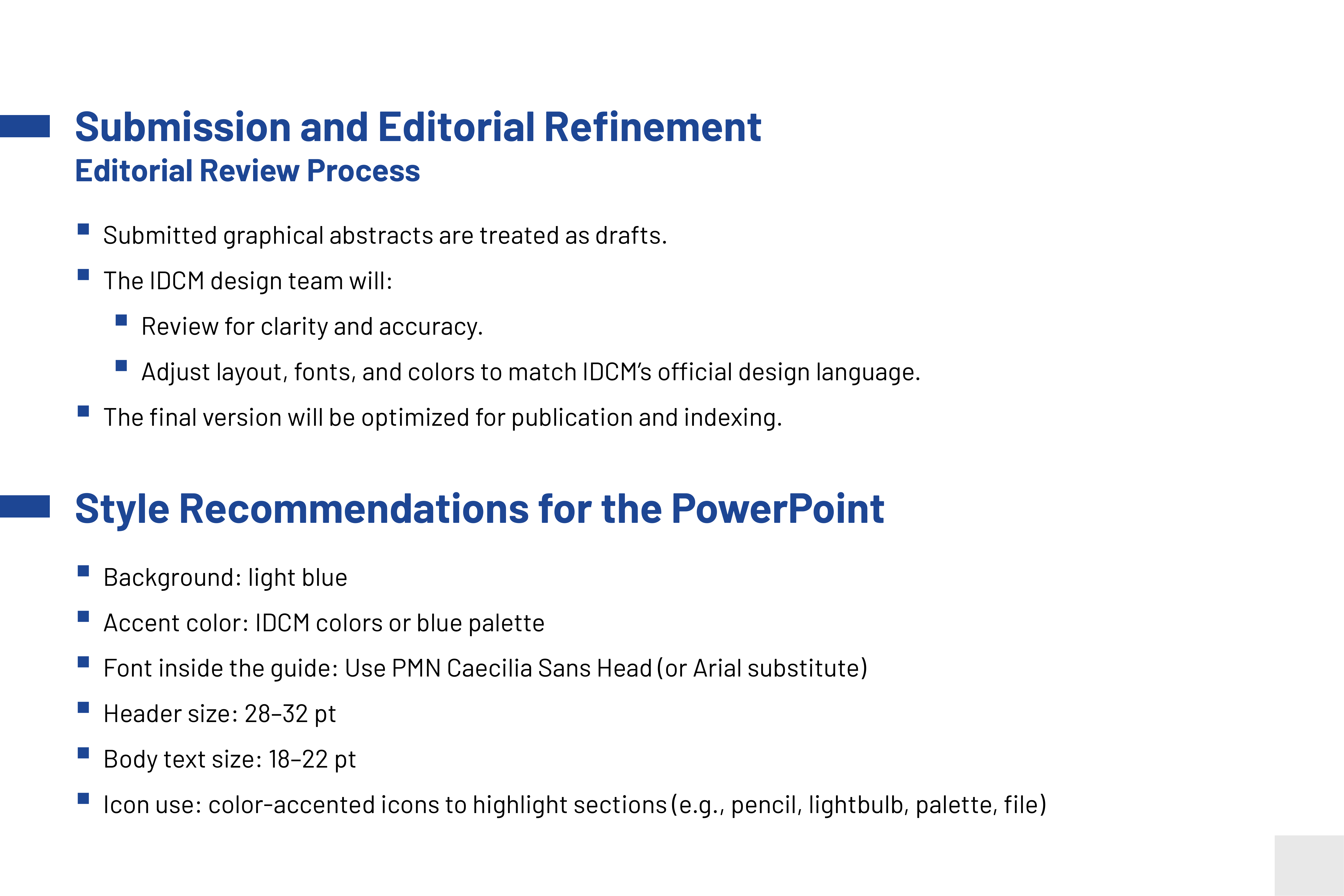

Submission and Editorial Refinement
Editorial Review Process

Submitted graphical abstracts are treated as drafts.
The IDCM design team will:
Review for clarity and accuracy.
Adjust layout, fonts, and colors to match IDCM’s official design language.
The final version will be optimized for publication and indexing.

Style Recommendations for the PowerPoint

Background: light blue
Accent color: IDCM colors or blue palette
Font inside the guide: Use PMN Caecilia Sans Head (or Arial substitute)
Header size: 28–32 pt
Body text size: 18–22 pt
Icon use: color-accented icons to highlight sections (e.g., pencil, lightbulb, palette, file)